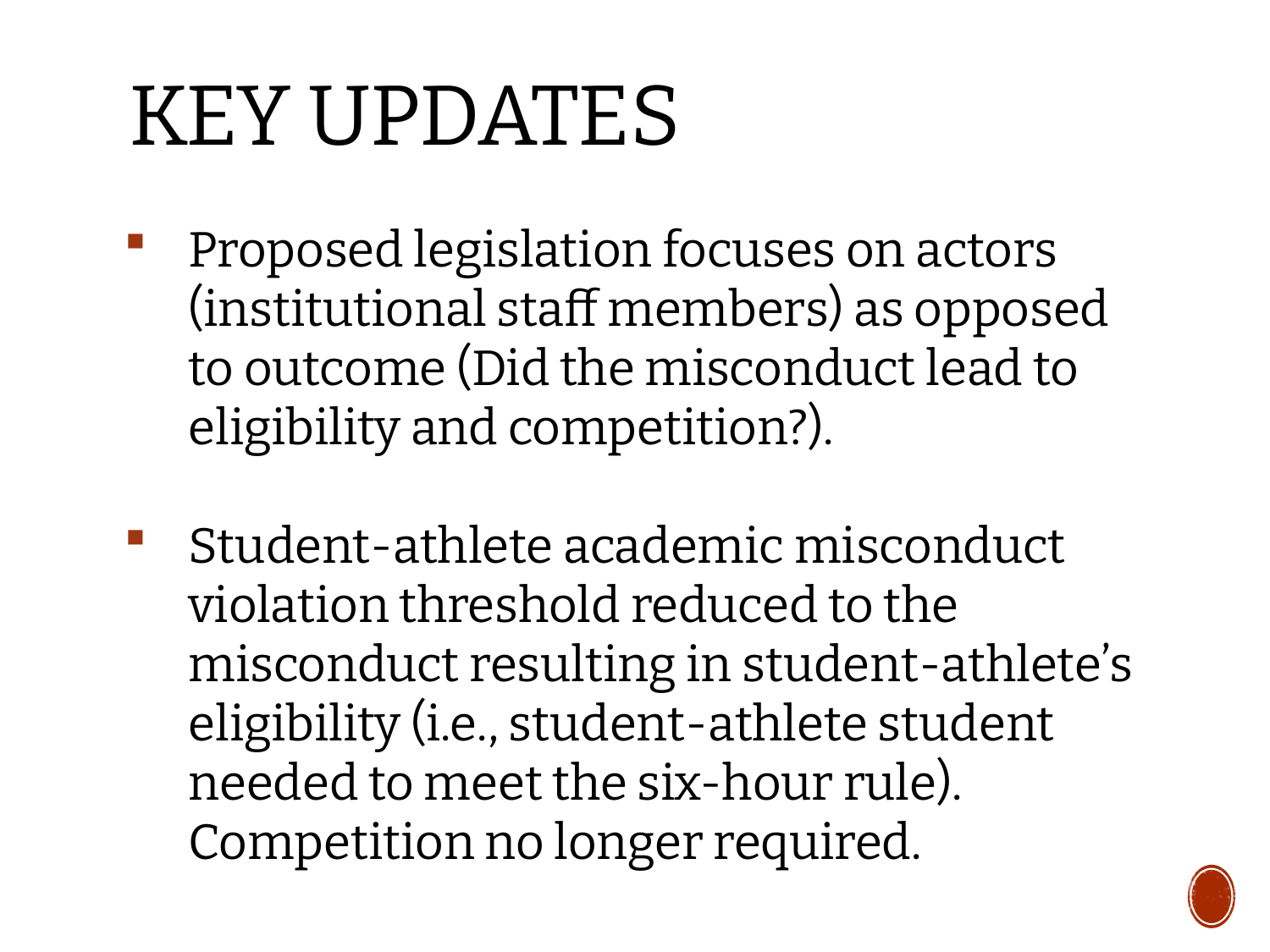

# Key Updates
Proposed legislation focuses on actors (institutional staff members) as opposed to outcome (Did the misconduct lead to eligibility and competition?).

Student-athlete academic misconduct violation threshold reduced to the misconduct resulting in student-athlete’s eligibility (i.e., student-athlete student needed to meet the six-hour rule). Competition no longer required.